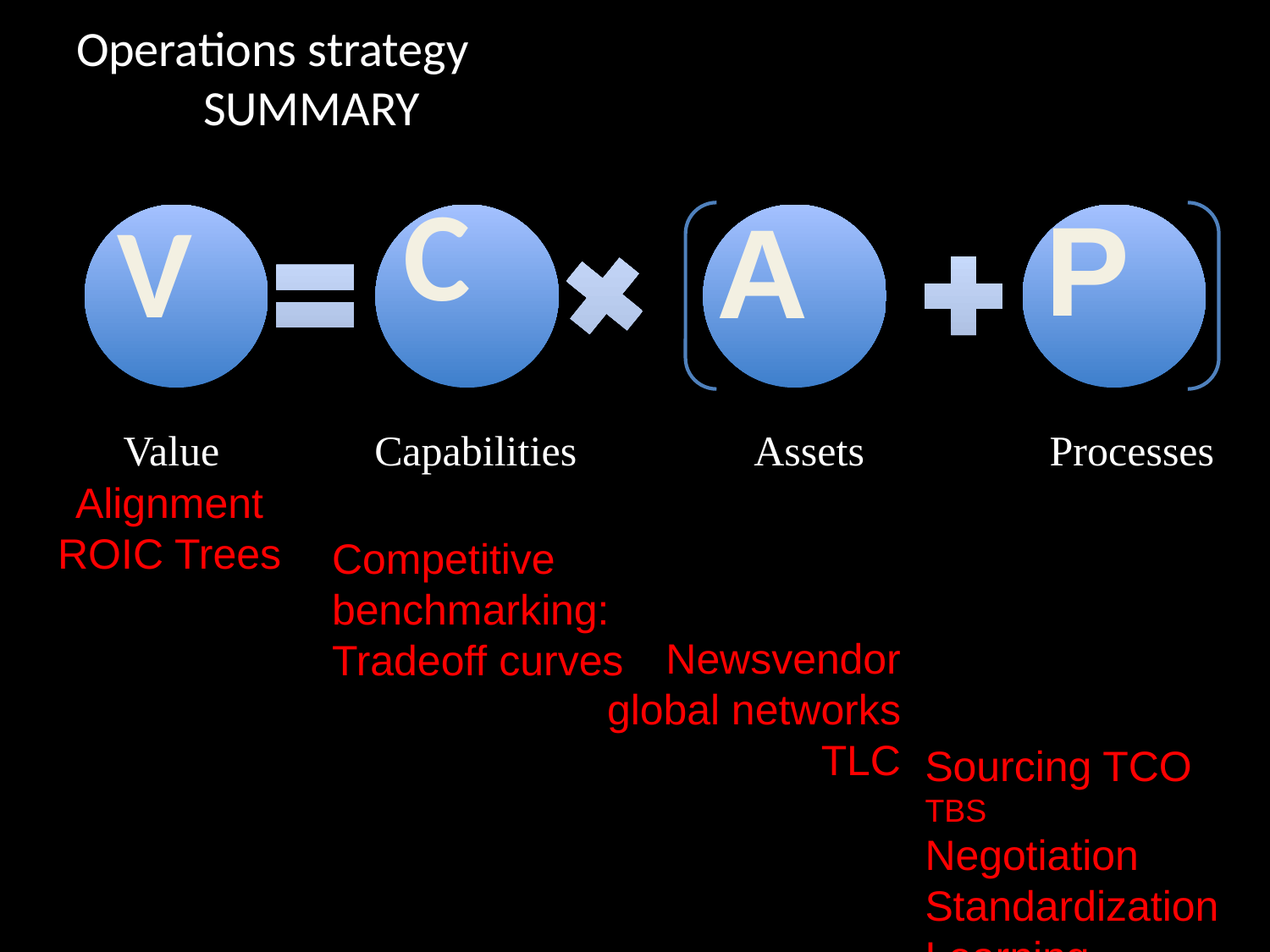

# Operations strategy SUMMARY

A
C
P
V

Value
Capabilities
Assets
Processes
Alignment
ROIC Trees

Competitive
benchmarking:
Tradeoff curves
Newsvendor global networks
TLC
Sourcing TCO TBS
Negotiation
Standardization
Learning